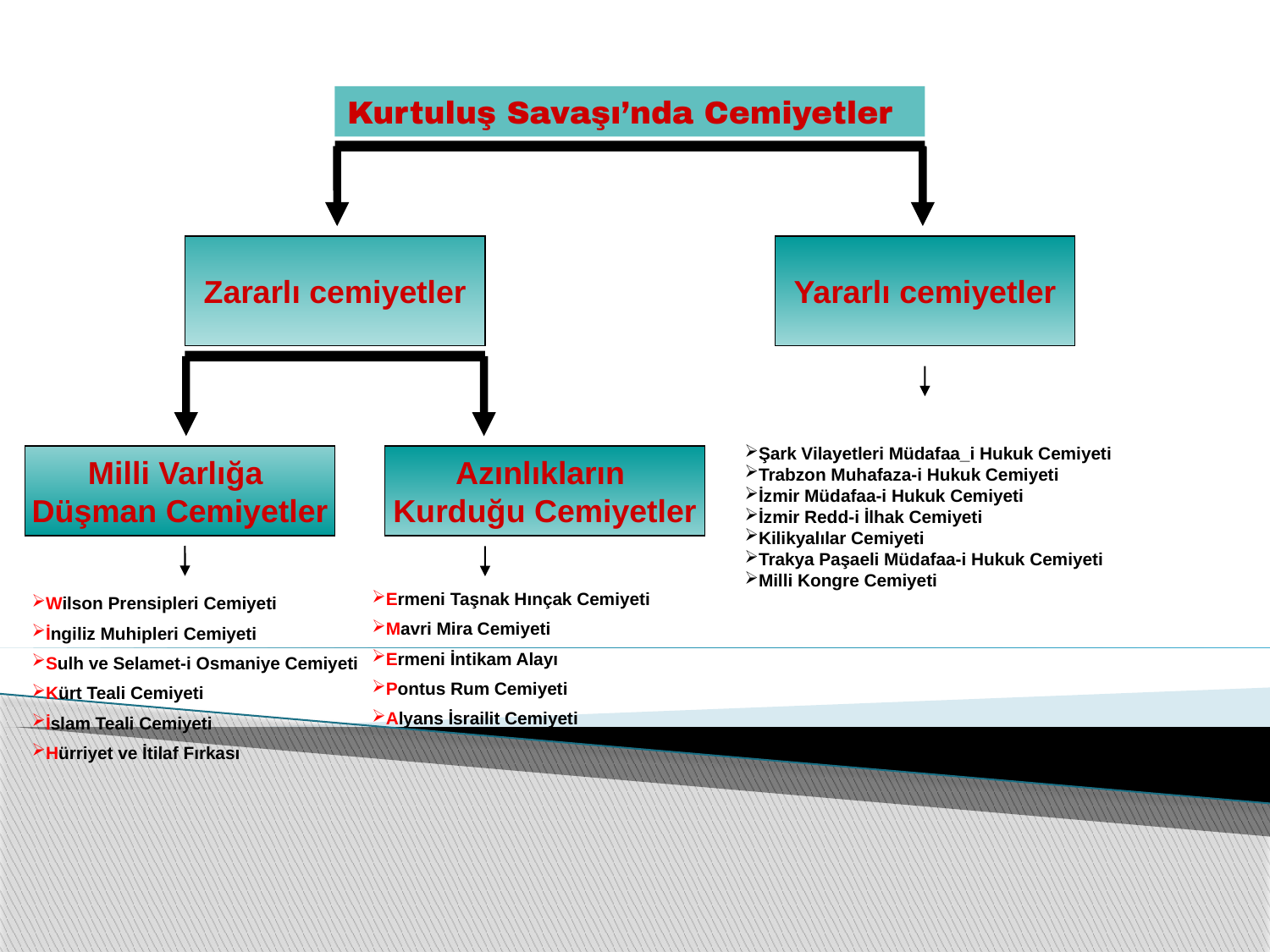

Kurtuluş Savaşı’nda Cemiyetler

Zararlı cemiyetler
Yararlı cemiyetler

Şark Vilayetleri Müdafaa_i Hukuk Cemiyeti
Trabzon Muhafaza-i Hukuk Cemiyeti
İzmir Müdafaa-i Hukuk Cemiyeti
İzmir Redd-i İlhak Cemiyeti
Kilikyalılar Cemiyeti
Trakya Paşaeli Müdafaa-i Hukuk Cemiyeti
Milli Kongre Cemiyeti

Milli Varlığa
Düşman Cemiyetler
Azınlıkların
Kurduğu Cemiyetler

Ermeni Taşnak Hınçak Cemiyeti
Mavri Mira Cemiyeti
Ermeni İntikam Alayı
Pontus Rum Cemiyeti
Alyans İsrailit Cemiyeti

Wilson Prensipleri Cemiyeti
İngiliz Muhipleri Cemiyeti
Sulh ve Selamet-i Osmaniye Cemiyeti
Kürt Teali Cemiyeti
İslam Teali Cemiyeti
Hürriyet ve İtilaf Fırkası